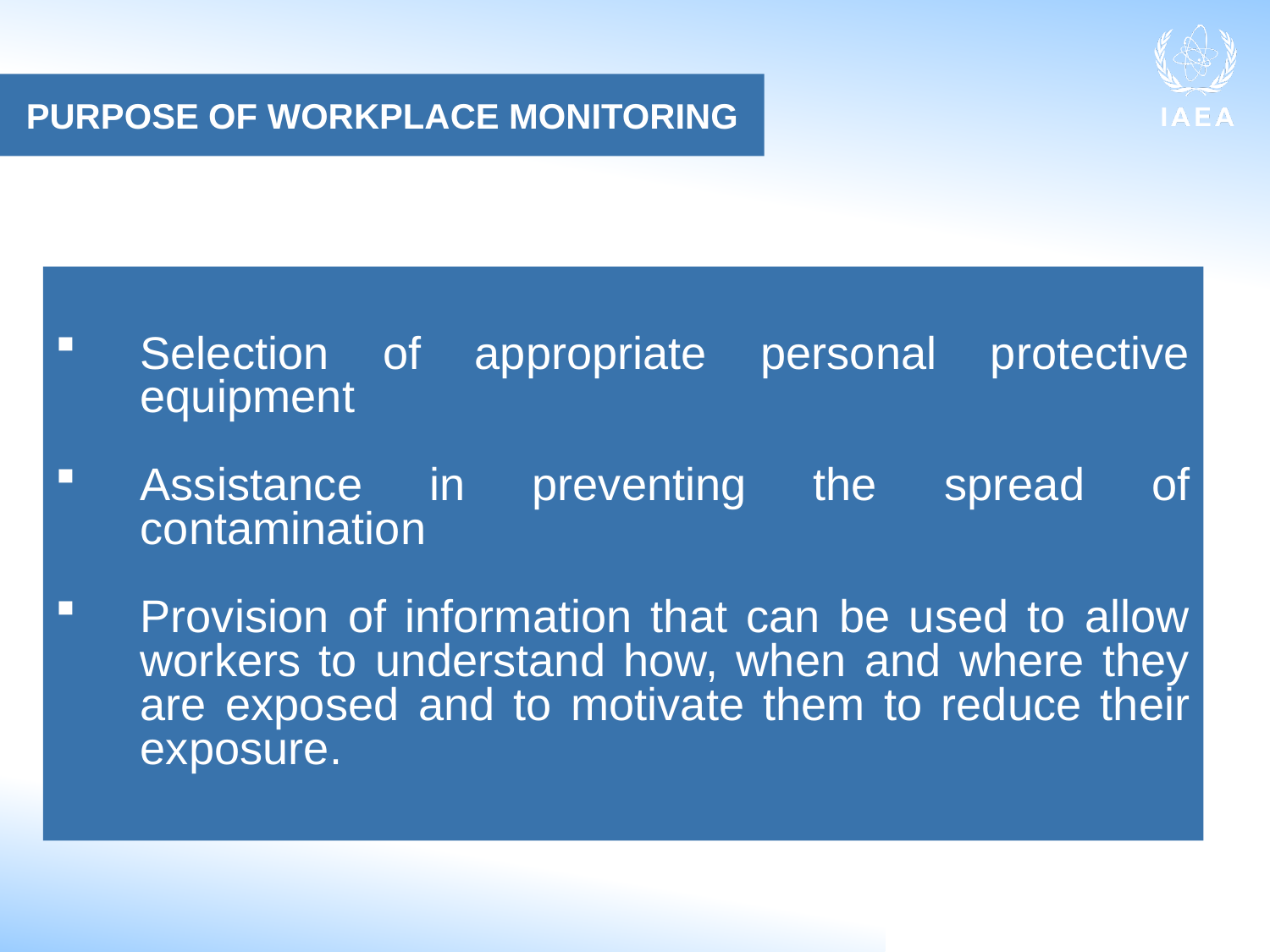

PURPOSE OF WORKPLACE MONITORING
Selection of appropriate personal protective equipment

Assistance in preventing the spread of contamination

Provision of information that can be used to allow workers to understand how, when and where they are exposed and to motivate them to reduce their exposure.